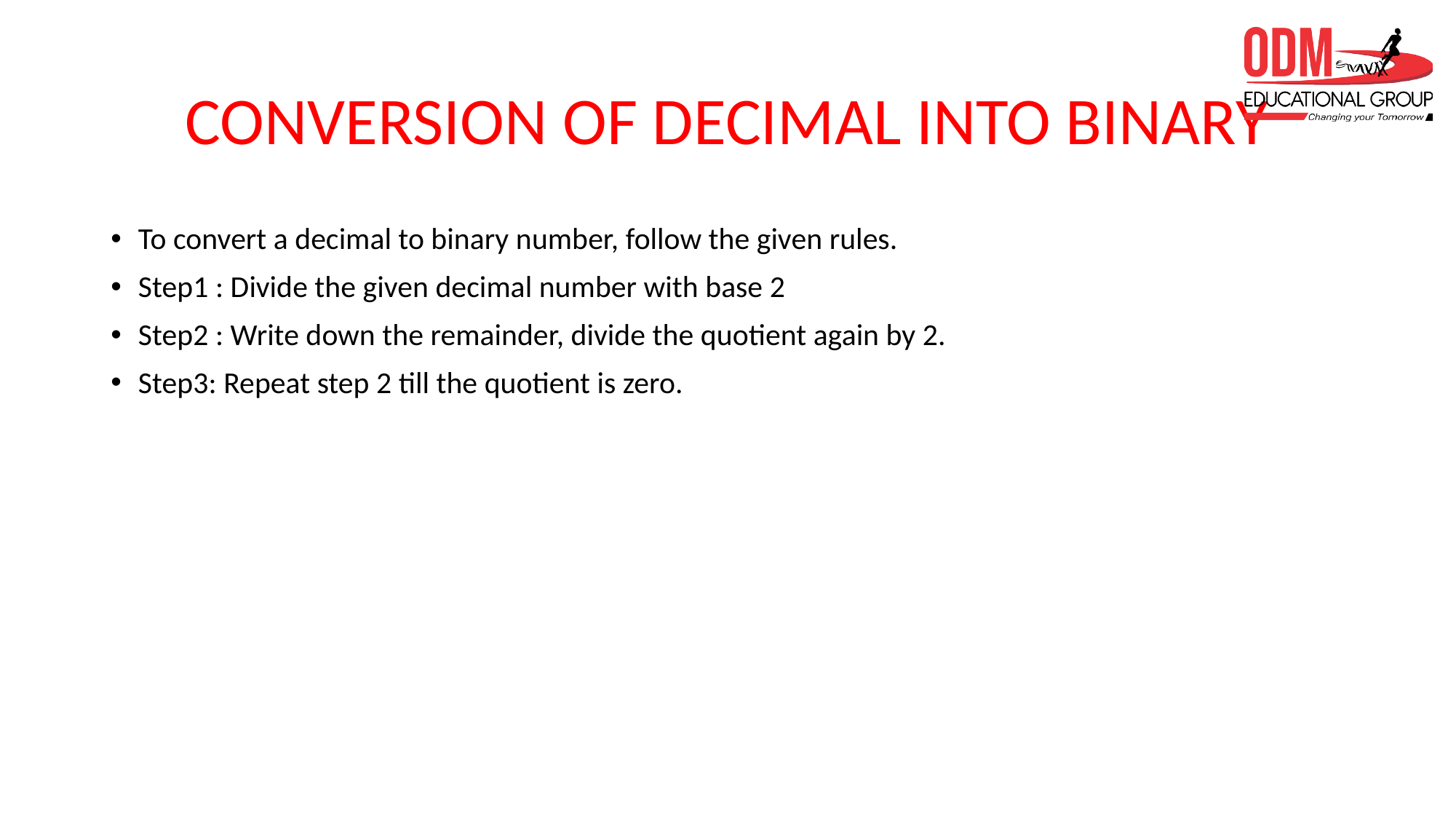

# CONVERSION OF DECIMAL INTO BINARY
To convert a decimal to binary number, follow the given rules.
Step1 : Divide the given decimal number with base 2
Step2 : Write down the remainder, divide the quotient again by 2.
Step3: Repeat step 2 till the quotient is zero.